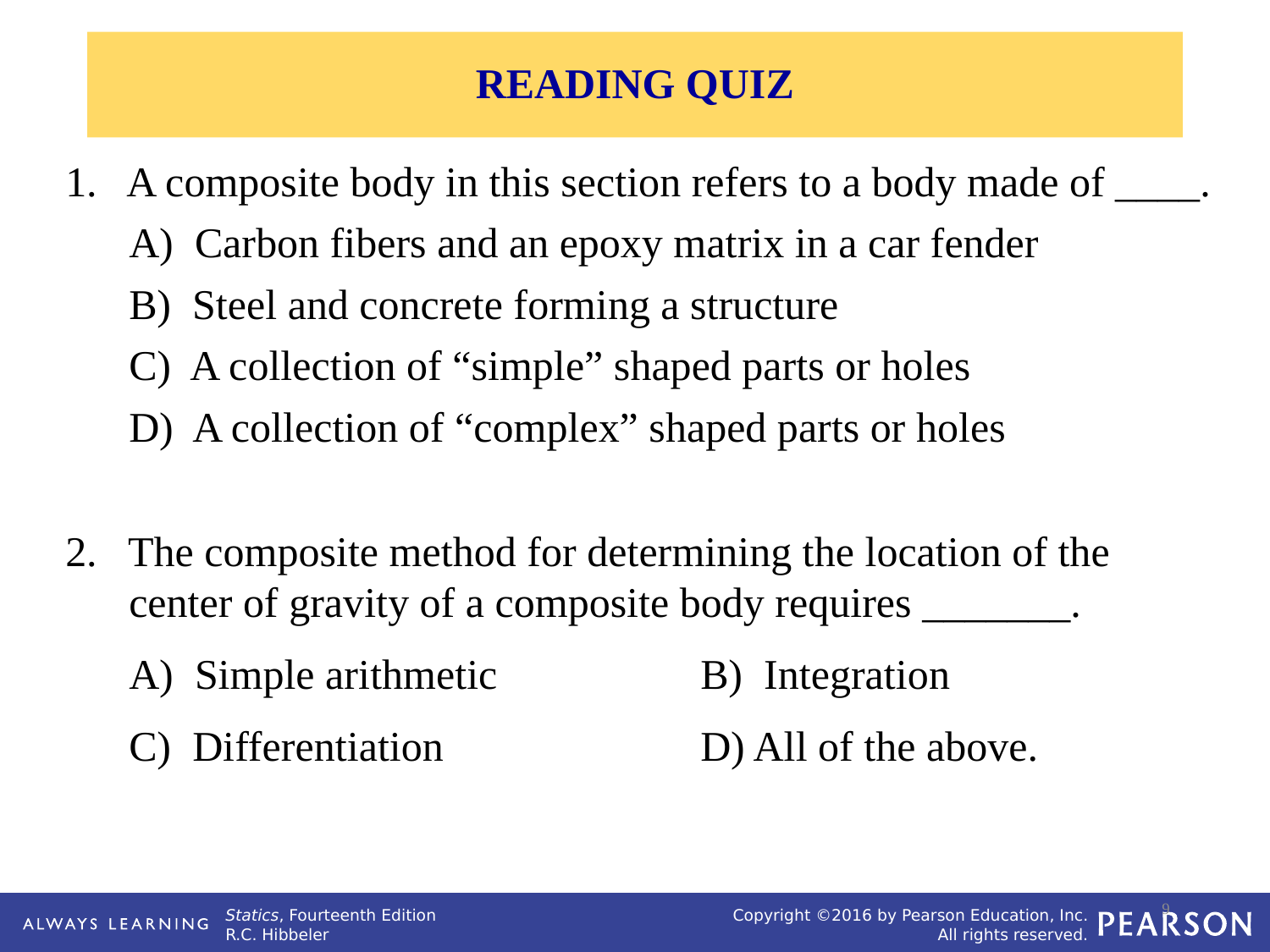

READING QUIZ
1.   A composite body in this section refers to a body made of ____.
A)  Carbon fibers and an epoxy matrix in a car fender
B)  Steel and concrete forming a structure
C)  A collection of “simple” shaped parts or holes
D)  A collection of “complex” shaped parts or holes
2.   The composite method for determining the location of the center of gravity of a composite body requires _______.
A)  Simple arithmetic 		B)  Integration
C) 	Differentiation 		D) All of the above.
9